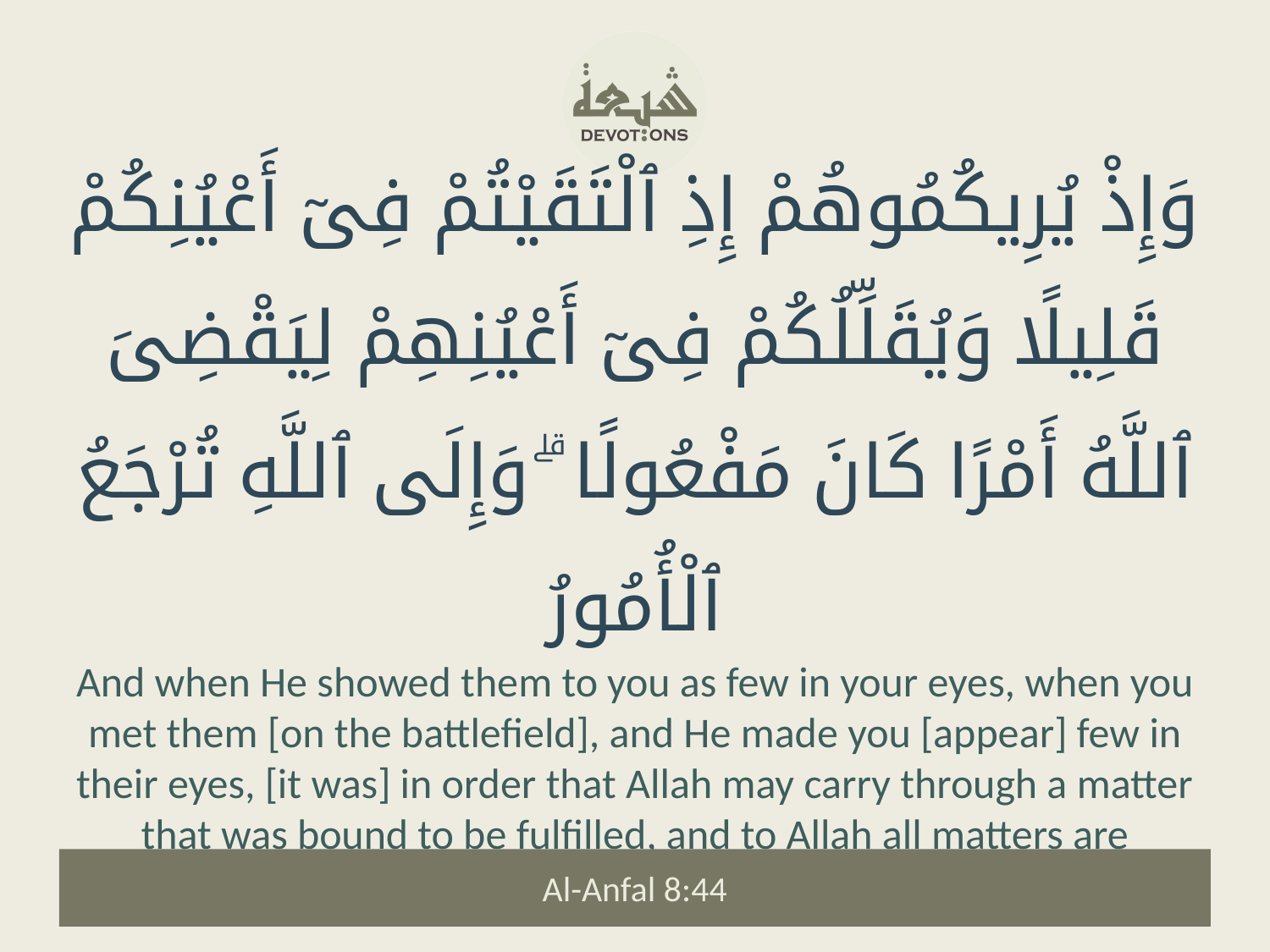

وَإِذْ يُرِيكُمُوهُمْ إِذِ ٱلْتَقَيْتُمْ فِىٓ أَعْيُنِكُمْ قَلِيلًا وَيُقَلِّلُكُمْ فِىٓ أَعْيُنِهِمْ لِيَقْضِىَ ٱللَّهُ أَمْرًا كَانَ مَفْعُولًا ۗ وَإِلَى ٱللَّهِ تُرْجَعُ ٱلْأُمُورُ
And when He showed them to you as few in your eyes, when you met them [on the battlefield], and He made you [appear] few in their eyes, [it was] in order that Allah may carry through a matter that was bound to be fulfilled, and to Allah all matters are returned.
Al-Anfal 8:44